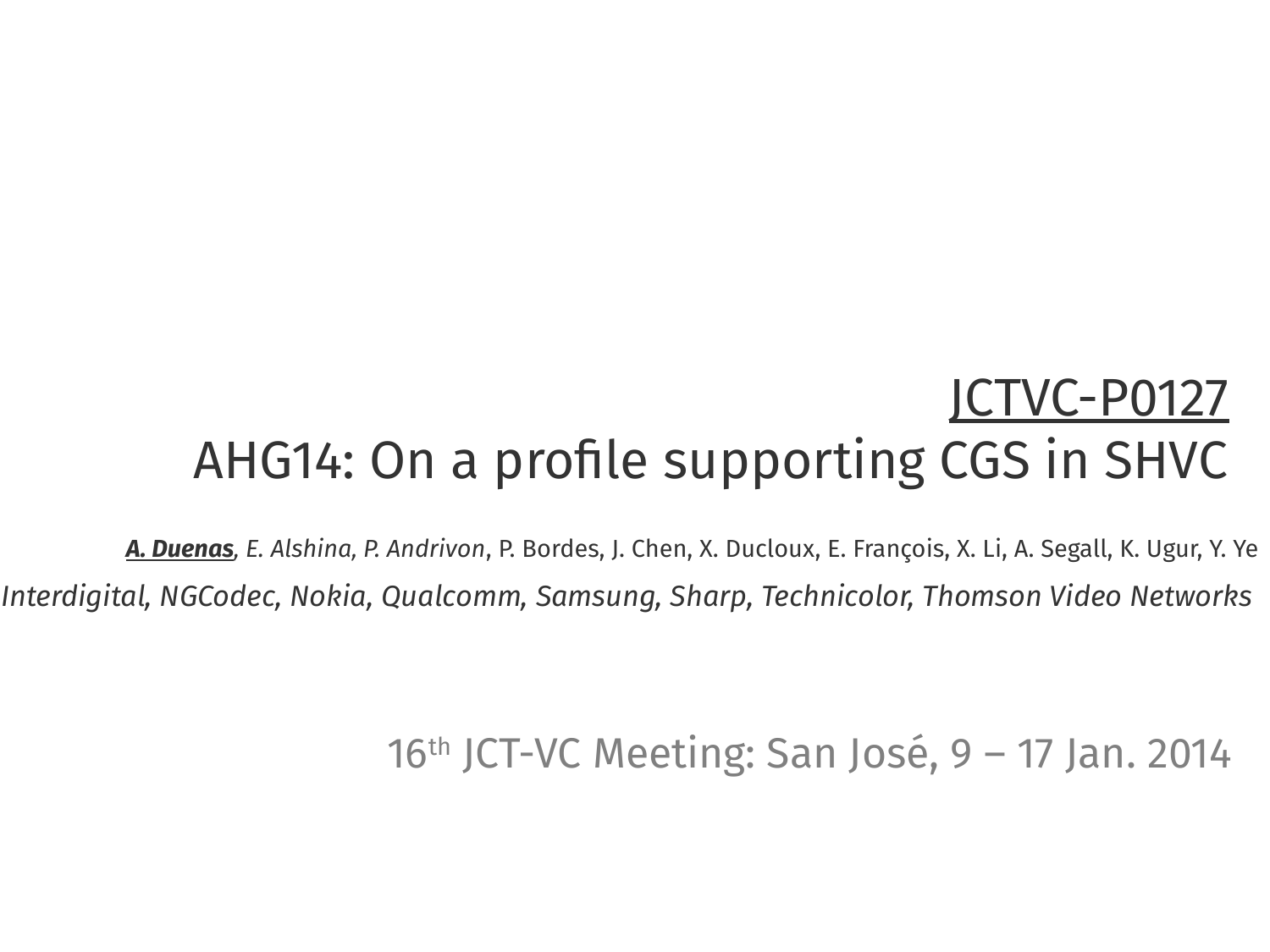

# JCTVC-P0127 AHG14: On a profile supporting CGS in SHVC
 A. Duenas, E. Alshina, P. Andrivon, P. Bordes, J. Chen, X. Ducloux, E. François, X. Li, A. Segall, K. Ugur, Y. Ye
Interdigital, NGCodec, Nokia, Qualcomm, Samsung, Sharp, Technicolor, Thomson Video Networks

16th JCT-VC Meeting: San José, 9 – 17 Jan. 2014